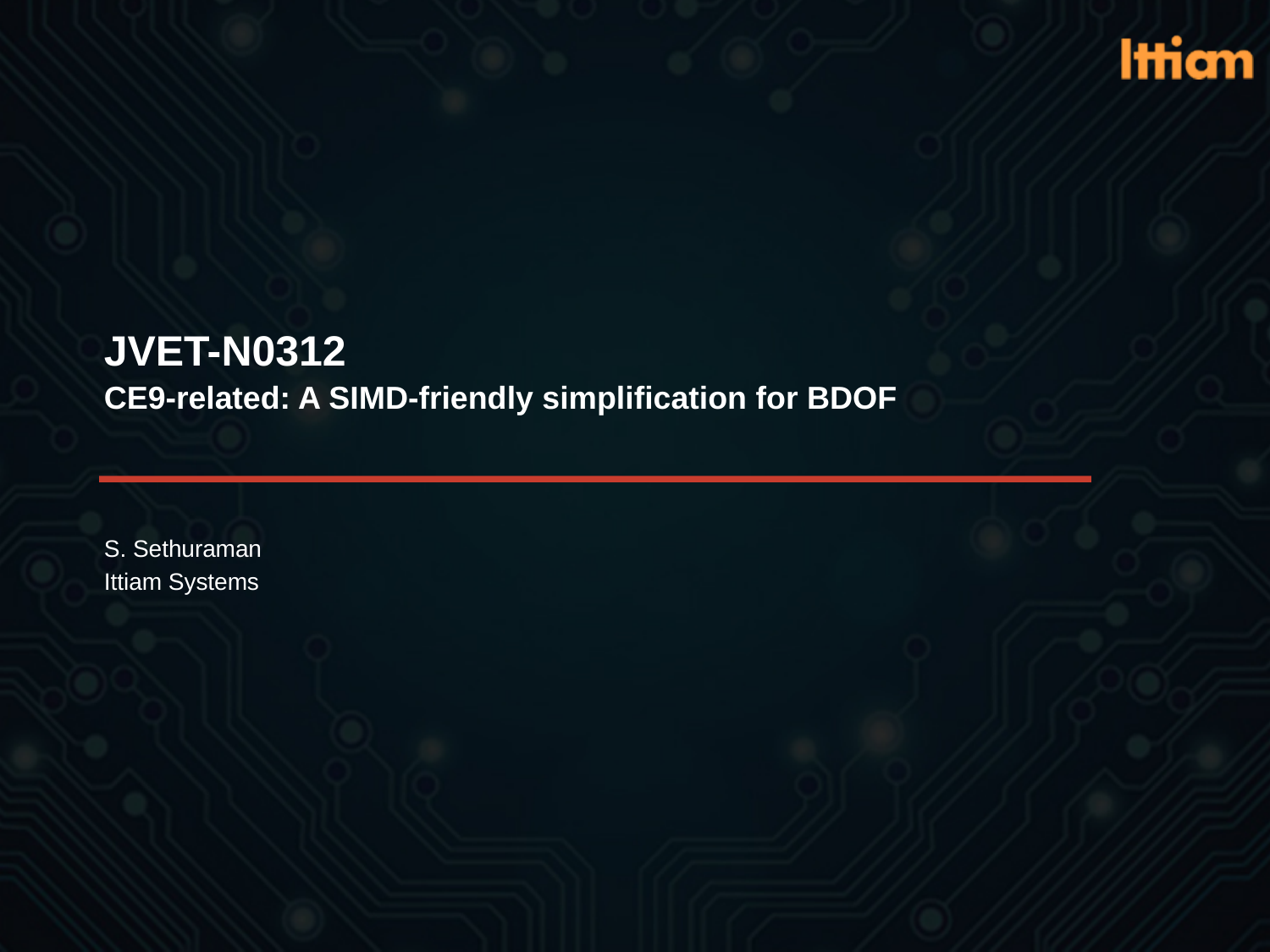

# JVET-N0312 CE9-related: A SIMD-friendly simplification for BDOF
S. Sethuraman
Ittiam Systems